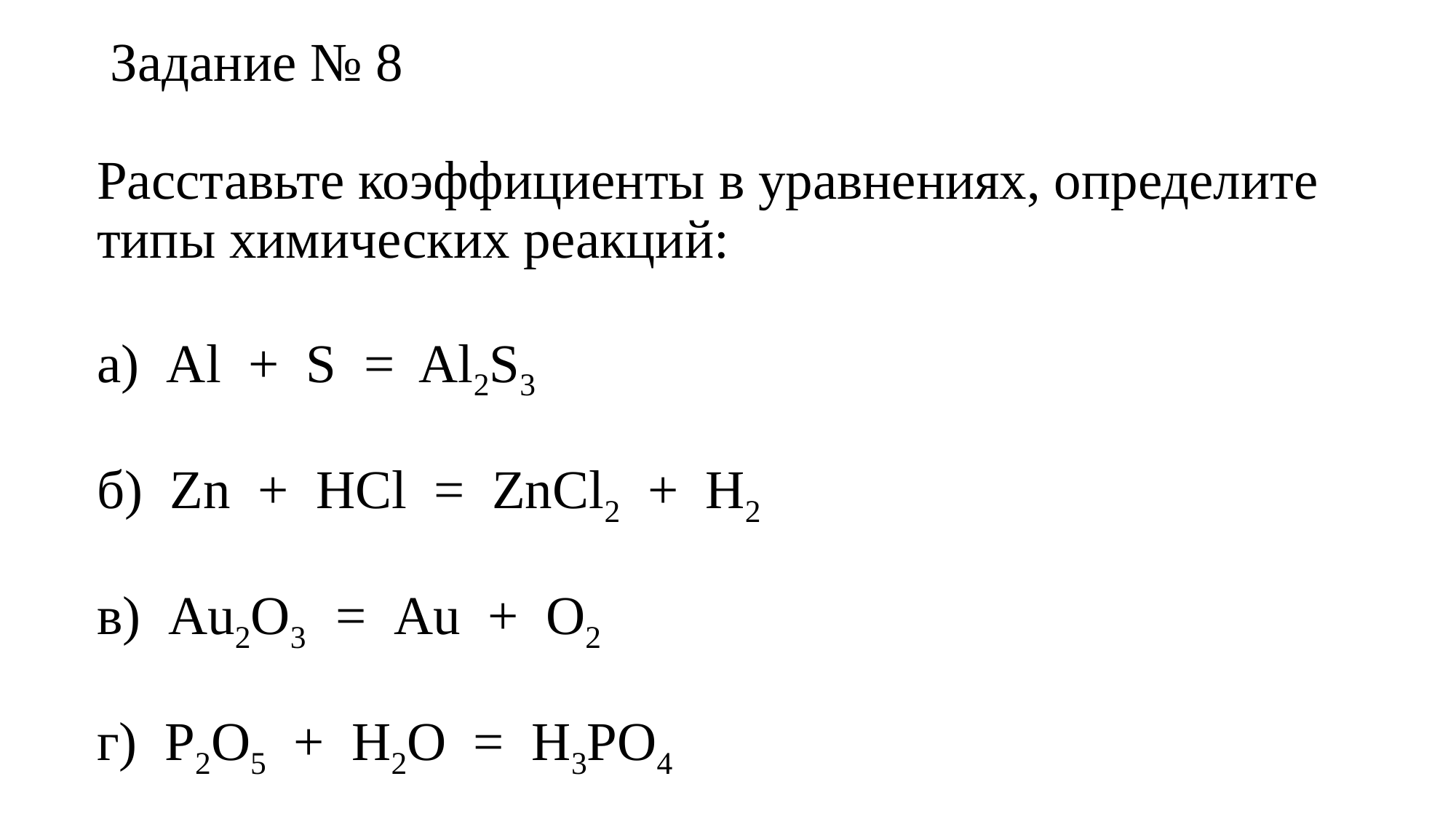

# Задание № 8 Расставьте коэффициенты в уравнениях, определите типы химических реакций: а)  Al  +  S  =  Al2S3 б)  Zn  +  HCl  =  ZnCl2  +  H2 в)  Au2O3   =  Au  +  O2 г)  P2O5  +  H2O  =  H3PO4